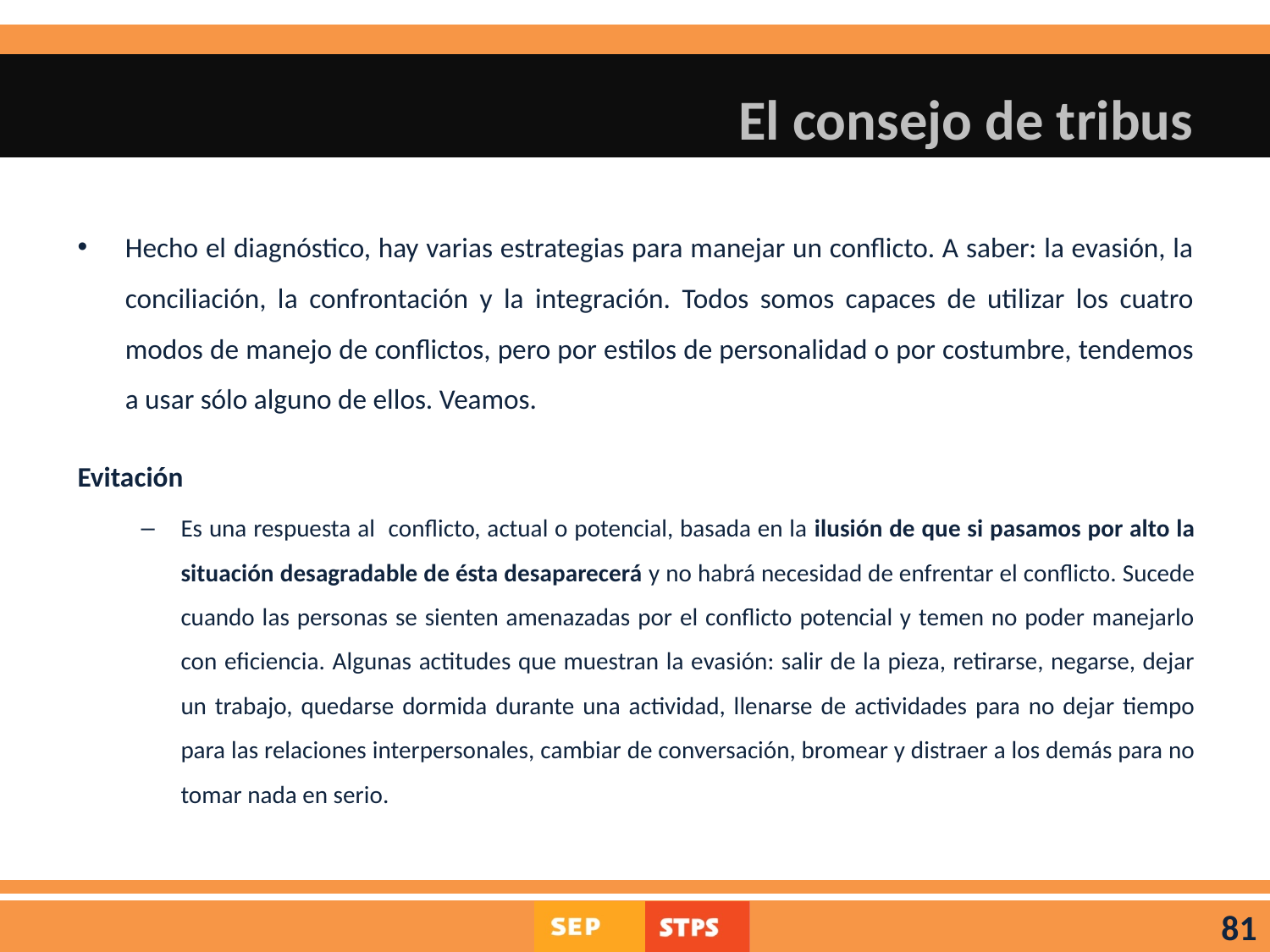

# El consejo de tribus
Hecho el diagnóstico, hay varias estrategias para manejar un conflicto. A saber: la evasión, la conciliación, la confrontación y la integración. Todos somos capaces de utilizar los cuatro modos de manejo de conflictos, pero por estilos de personalidad o por costumbre, tendemos a usar sólo alguno de ellos. Veamos.

Evitación
Es una respuesta al  conflicto, actual o potencial, basada en la ilusión de que si pasamos por alto la situación desagradable de ésta desaparecerá y no habrá necesidad de enfrentar el conflicto. Sucede cuando las personas se sienten amenazadas por el conflicto potencial y temen no poder manejarlo con eficiencia. Algunas actitudes que muestran la evasión: salir de la pieza, retirarse, negarse, dejar un trabajo, quedarse dormida durante una actividad, llenarse de actividades para no dejar tiempo para las relaciones interpersonales, cambiar de conversación, bromear y distraer a los demás para no tomar nada en serio.

81